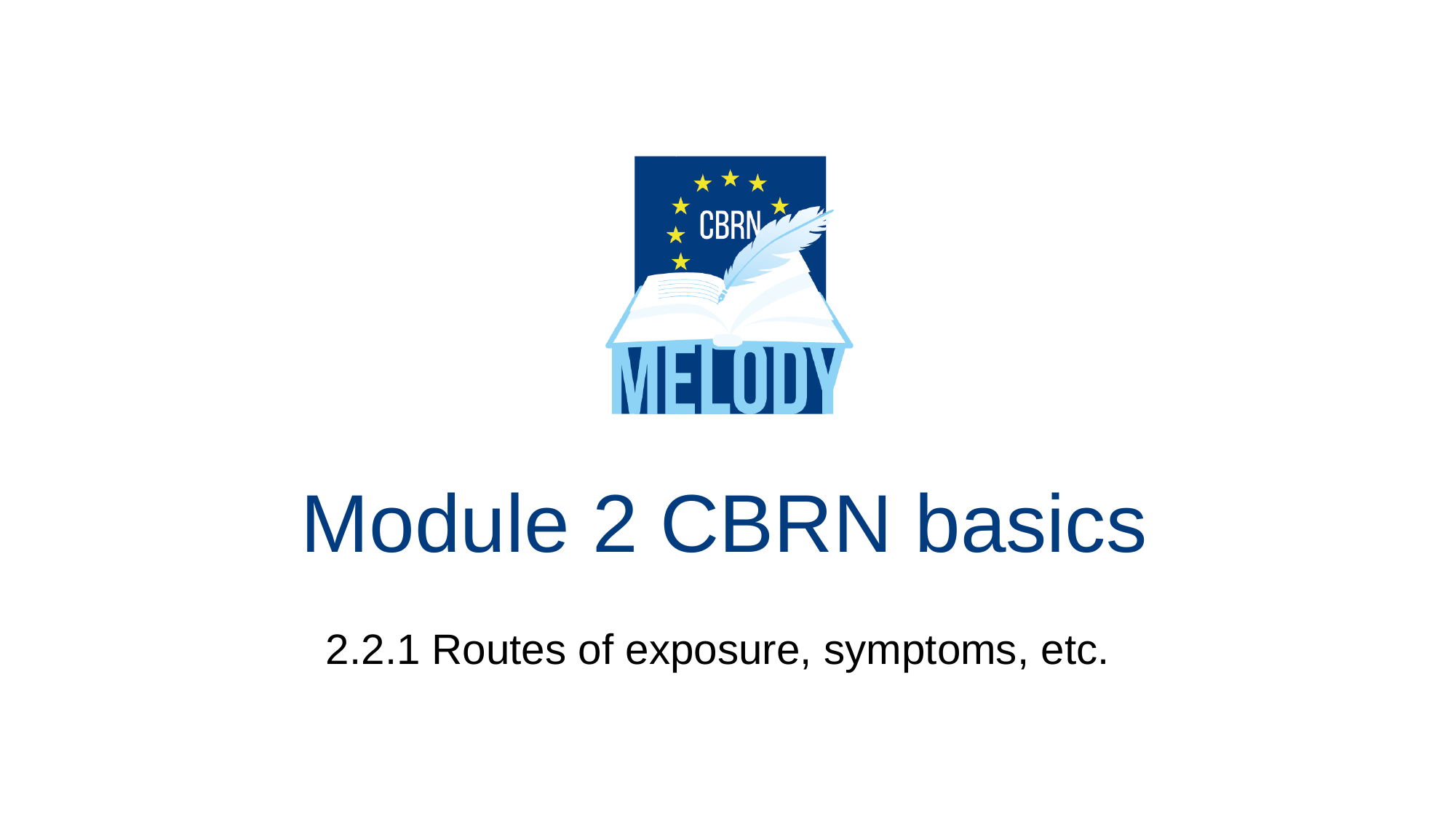

# Module 2 CBRN basics
2.2.1 Routes of exposure, symptoms, etc.